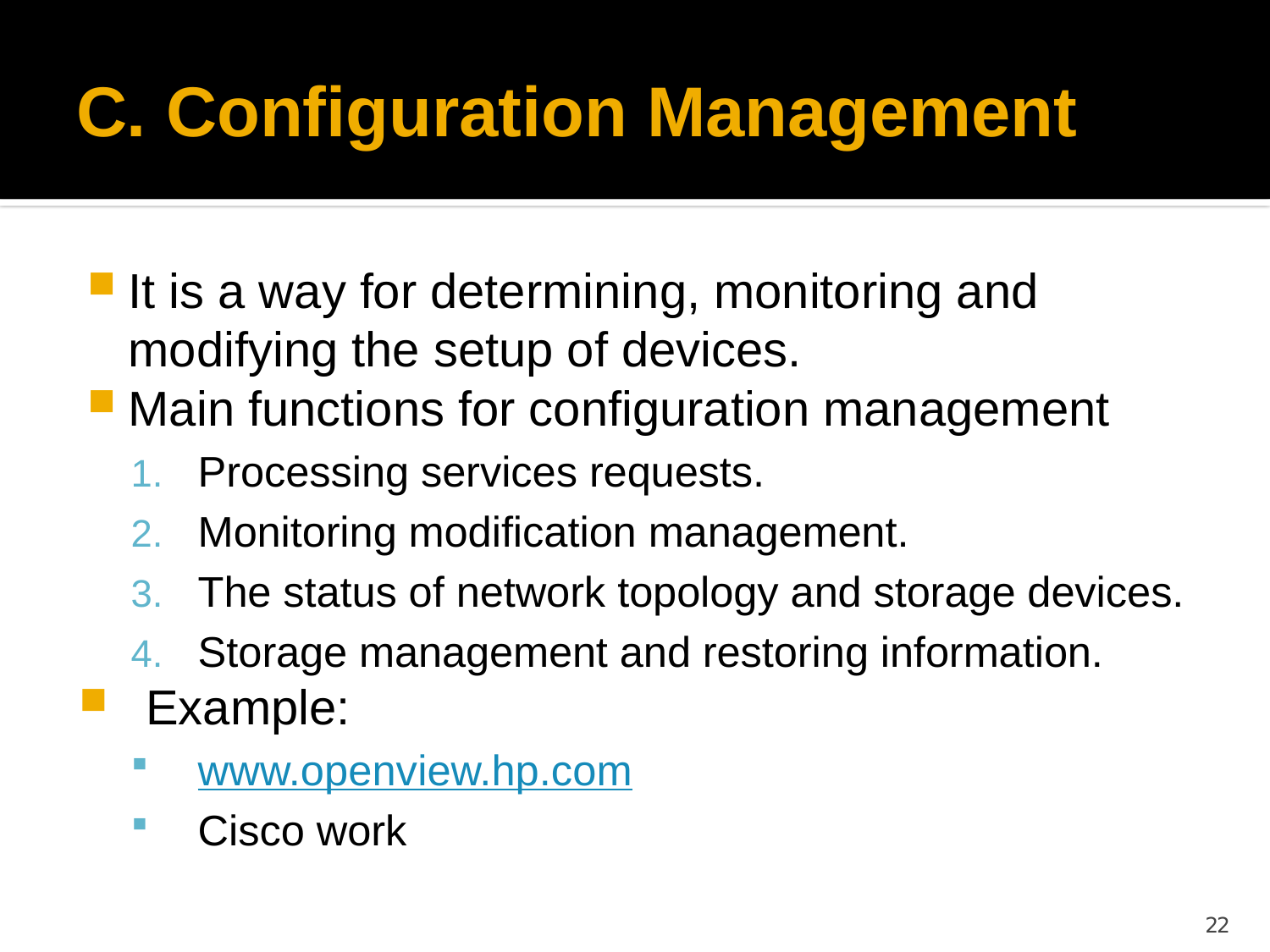

# C. Configuration Management
It is a way for determining, monitoring and modifying the setup of devices.
Main functions for configuration management
Processing services requests.
Monitoring modification management.
The status of network topology and storage devices.
Storage management and restoring information.
Example:
www.openview.hp.com
Cisco work

22